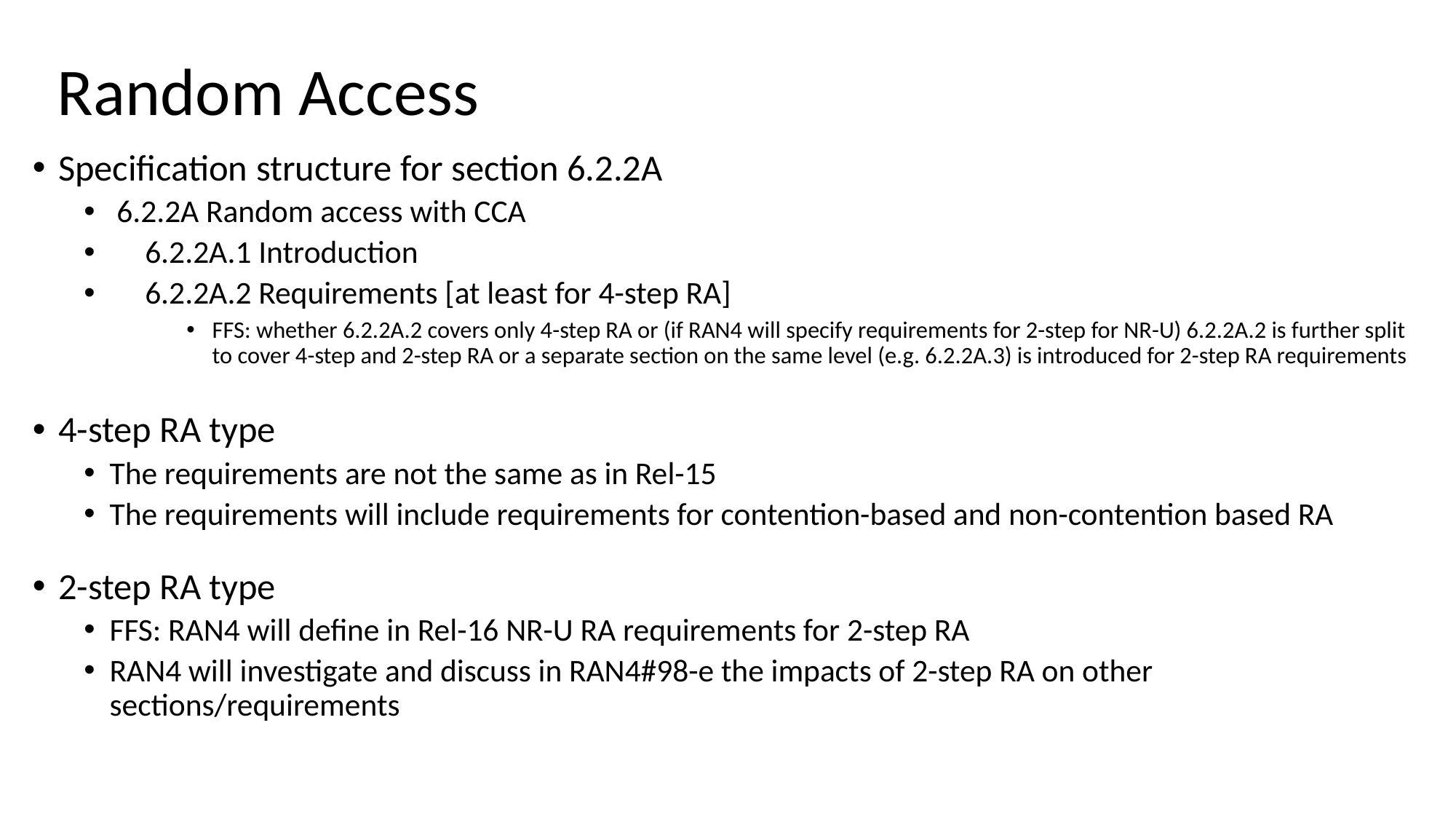

# Random Access
Specification structure for section 6.2.2A
 6.2.2A Random access with CCA
     6.2.2A.1 Introduction
     6.2.2A.2 Requirements [at least for 4-step RA]
FFS: whether 6.2.2A.2 covers only 4-step RA or (if RAN4 will specify requirements for 2-step for NR-U) 6.2.2A.2 is further split to cover 4-step and 2-step RA or a separate section on the same level (e.g. 6.2.2A.3) is introduced for 2-step RA requirements

4-step RA type
The requirements are not the same as in Rel-15
The requirements will include requirements for contention-based and non-contention based RA

2-step RA type
FFS: RAN4 will define in Rel-16 NR-U RA requirements for 2-step RA
RAN4 will investigate and discuss in RAN4#98-e the impacts of 2-step RA on other sections/requirements